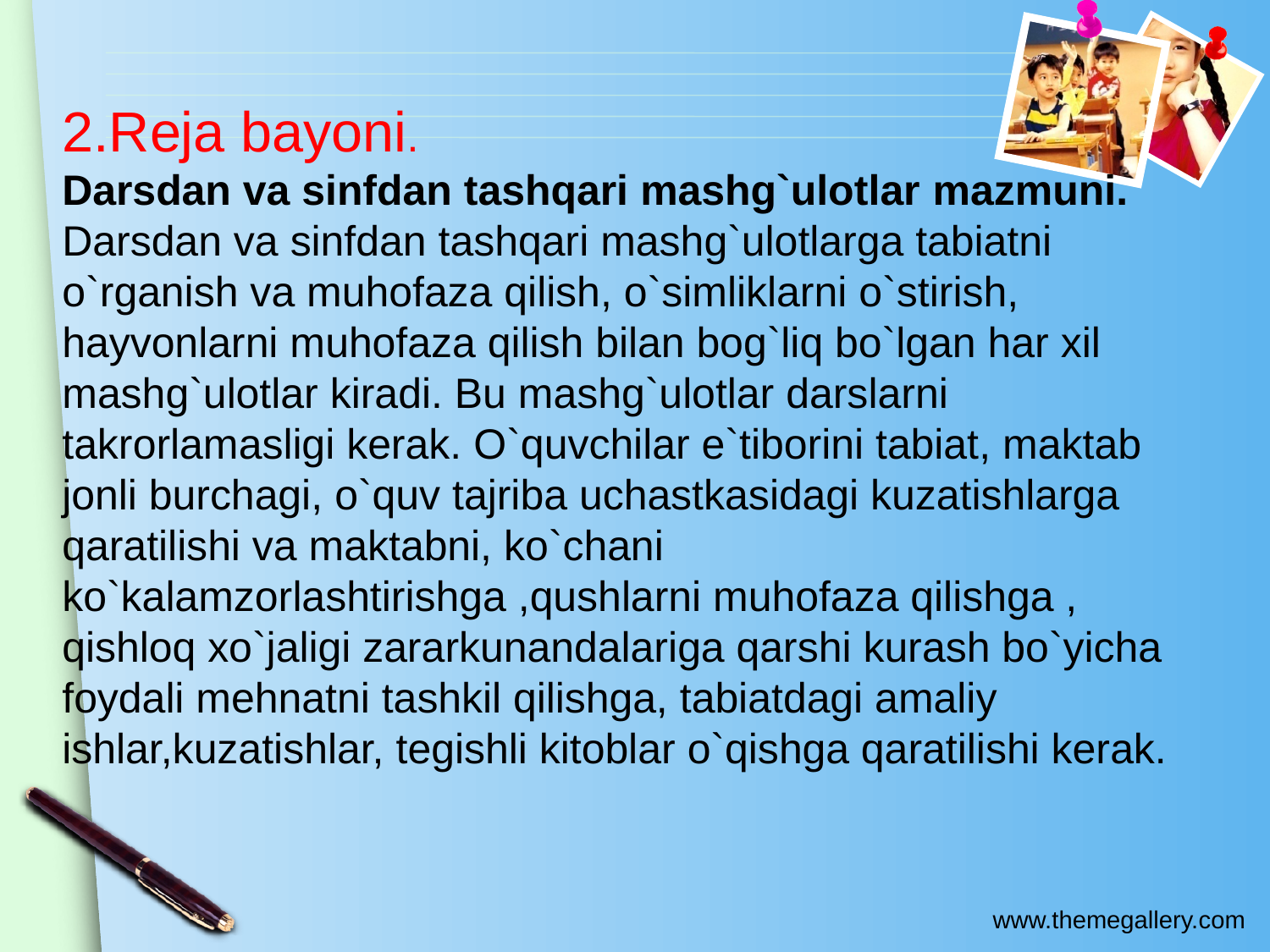

2.Reja bayoni.
Darsdan va sinfdan tashqari mashg`ulotlar mazmuni.
Darsdan va sinfdan tashqari mashg`ulotlarga tabiatni o`rganish va muhofaza qilish, o`simliklarni o`stirish, hayvonlarni muhofaza qilish bilan bog`liq bo`lgan har xil mashg`ulotlar kiradi. Bu mashg`ulotlar darslarni takrorlamasligi kerak. O`quvchilar e`tiborini tabiat, maktab jonli burchagi, o`quv tajriba uchastkasidagi kuzatishlarga qaratilishi va maktabni, ko`chani ko`kalamzorlashtirishga ,qushlarni muhofaza qilishga , qishloq xo`jaligi zararkunandalariga qarshi kurash bo`yicha foydali mehnatni tashkil qilishga, tabiatdagi amaliy ishlar,kuzatishlar, tegishli kitoblar o`qishga qaratilishi kerak.